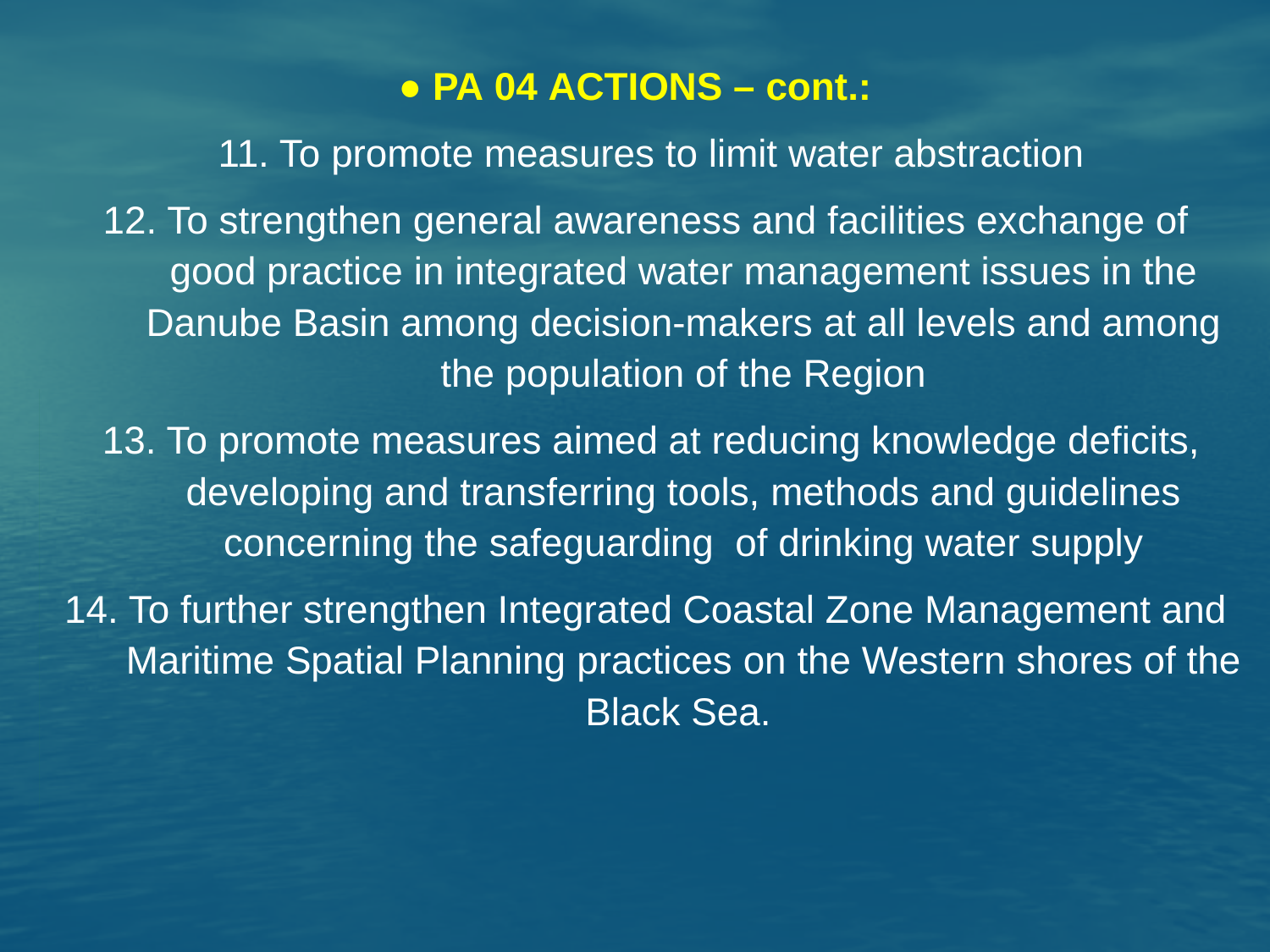

● PA 04 ACTIONS – cont.:
   11. To promote measures to limit water abstraction
   12. To strengthen general awareness and facilities exchange of
         good practice in integrated water management issues in the
         Danube Basin among decision-makers at all levels and among
         the population of the Region
   13. To promote measures aimed at reducing knowledge deficits,
         developing and transferring tools, methods and guidelines
         concerning the safeguarding  of drinking water supply
   14. To further strengthen Integrated Coastal Zone Management and
         Maritime Spatial Planning practices on the Western shores of the
         Black Sea.